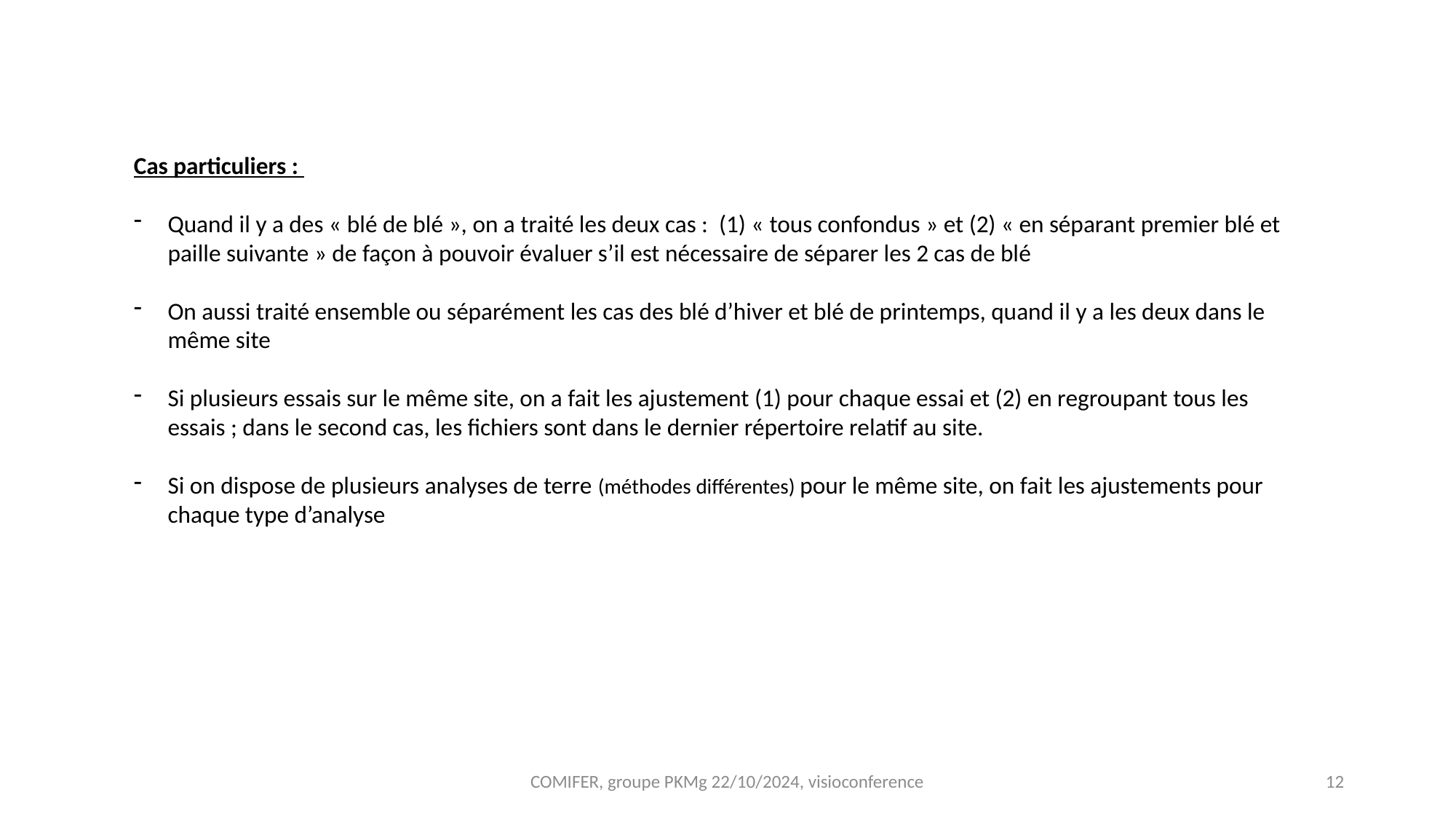

Cas particuliers :

Quand il y a des « blé de blé », on a traité les deux cas :  (1) « tous confondus » et (2) « en séparant premier blé et paille suivante » de façon à pouvoir évaluer s’il est nécessaire de séparer les 2 cas de blé

On aussi traité ensemble ou séparément les cas des blé d’hiver et blé de printemps, quand il y a les deux dans le même site

Si plusieurs essais sur le même site, on a fait les ajustement (1) pour chaque essai et (2) en regroupant tous les essais ; dans le second cas, les fichiers sont dans le dernier répertoire relatif au site.

Si on dispose de plusieurs analyses de terre (méthodes différentes) pour le même site, on fait les ajustements pour chaque type d’analyse
COMIFER, groupe PKMg 22/10/2024, visioconference
12